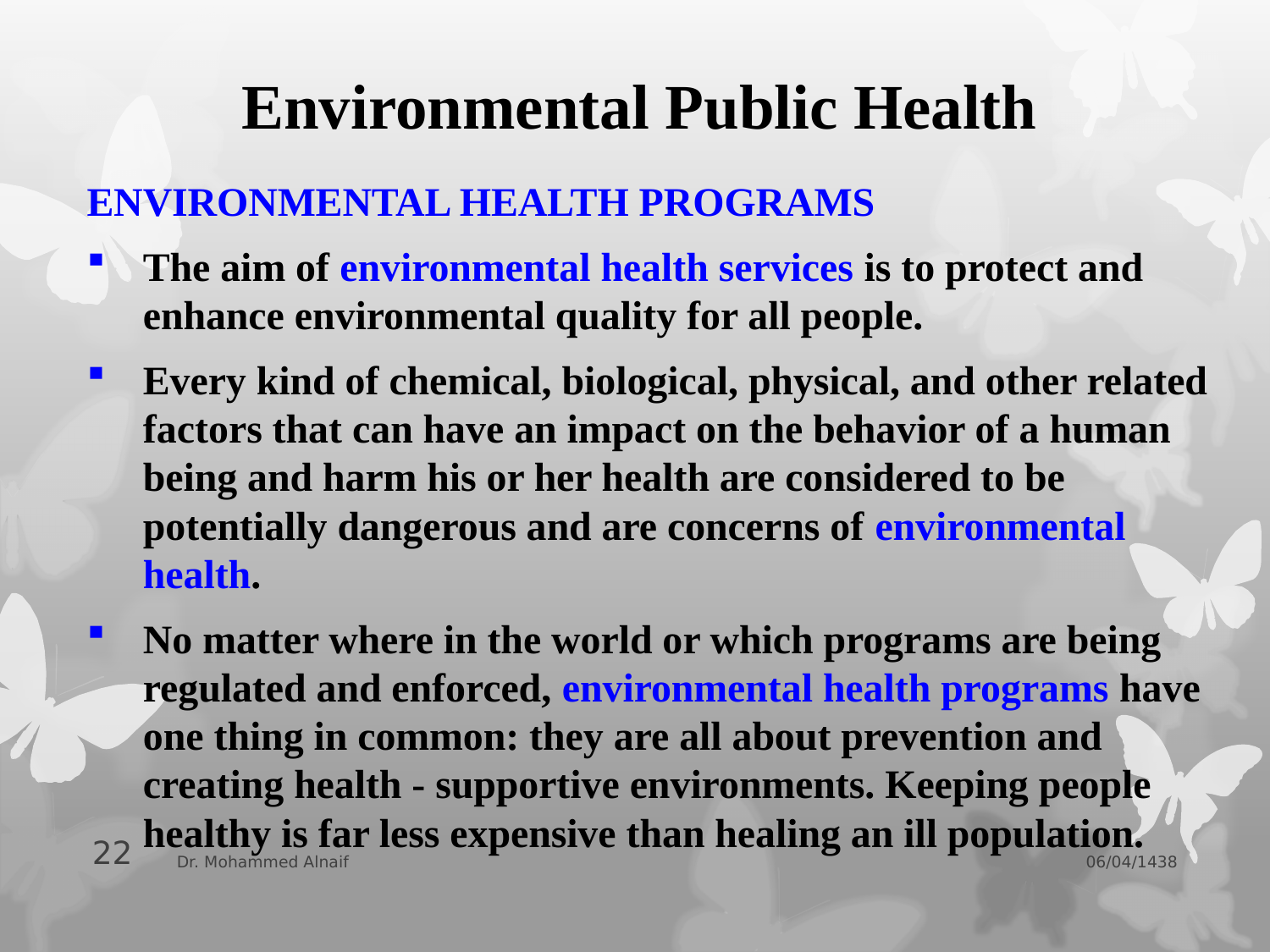

# Environmental Public Health
ENVIRONMENTAL HEALTH PROGRAMS
The aim of environmental health services is to protect and enhance environmental quality for all people.
Every kind of chemical, biological, physical, and other related factors that can have an impact on the behavior of a human being and harm his or her health are considered to be potentially dangerous and are concerns of environmental health.
No matter where in the world or which programs are being regulated and enforced, environmental health programs have one thing in common: they are all about prevention and creating health - supportive environments. Keeping people healthy is far less expensive than healing an ill population.

22
Dr. Mohammed Alnaif
06/04/1438